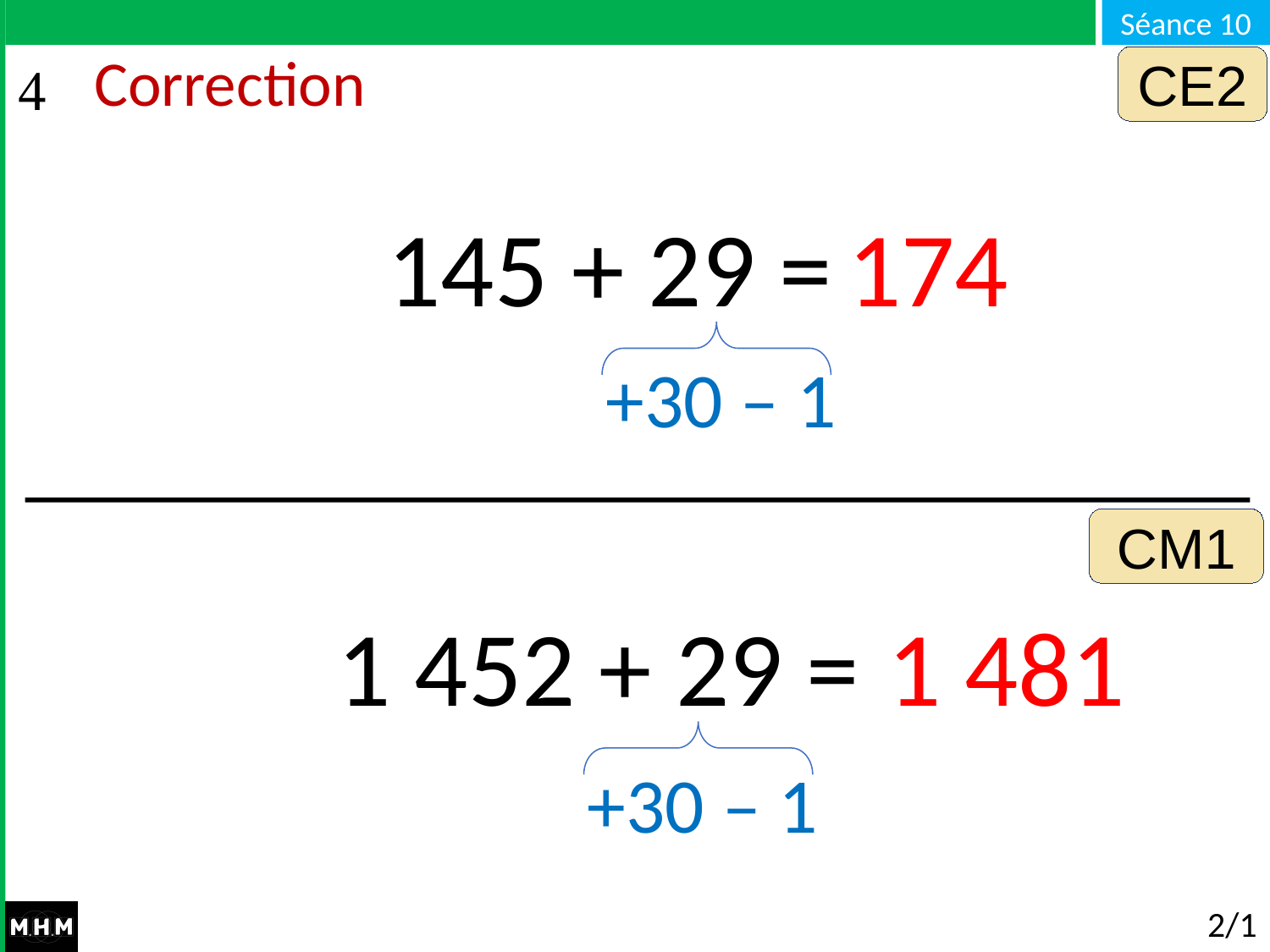

CE2
# Correction
145 + 29 =
174

+30 – 1

CM1
1 452 + 29 =
1 481

+30 – 1
2/10